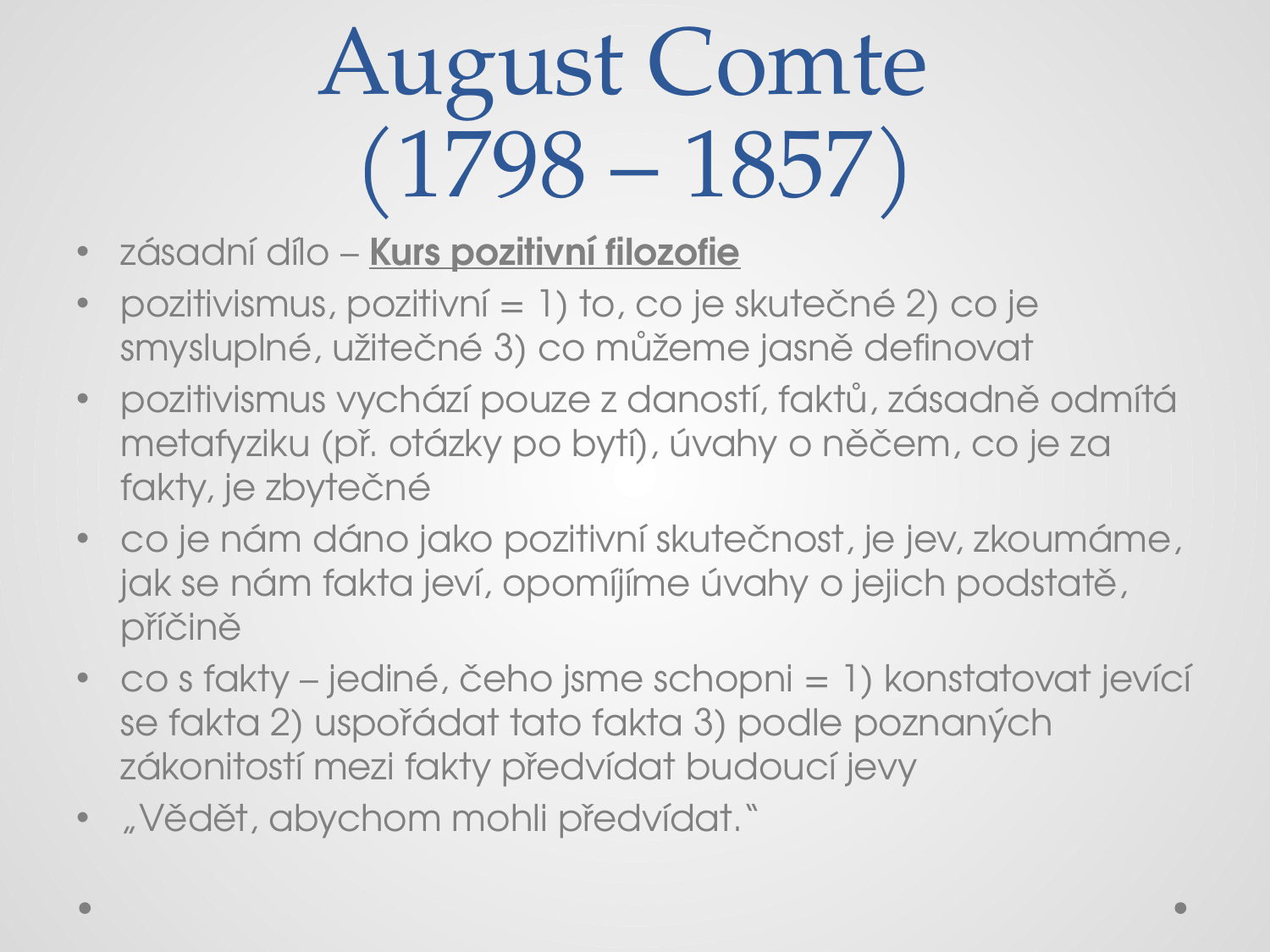

# August Comte (1798 – 1857)
zásadní dílo – Kurs pozitivní filozofie
pozitivismus, pozitivní = 1) to, co je skutečné 2) co je smysluplné, užitečné 3) co můžeme jasně definovat
pozitivismus vychází pouze z daností, faktů, zásadně odmítá metafyziku (př. otázky po bytí), úvahy o něčem, co je za fakty, je zbytečné
co je nám dáno jako pozitivní skutečnost, je jev, zkoumáme, jak se nám fakta jeví, opomíjíme úvahy o jejich podstatě, příčině
co s fakty – jediné, čeho jsme schopni = 1) konstatovat jevící se fakta 2) uspořádat tato fakta 3) podle poznaných zákonitostí mezi fakty předvídat budoucí jevy
„Vědět, abychom mohli předvídat.“